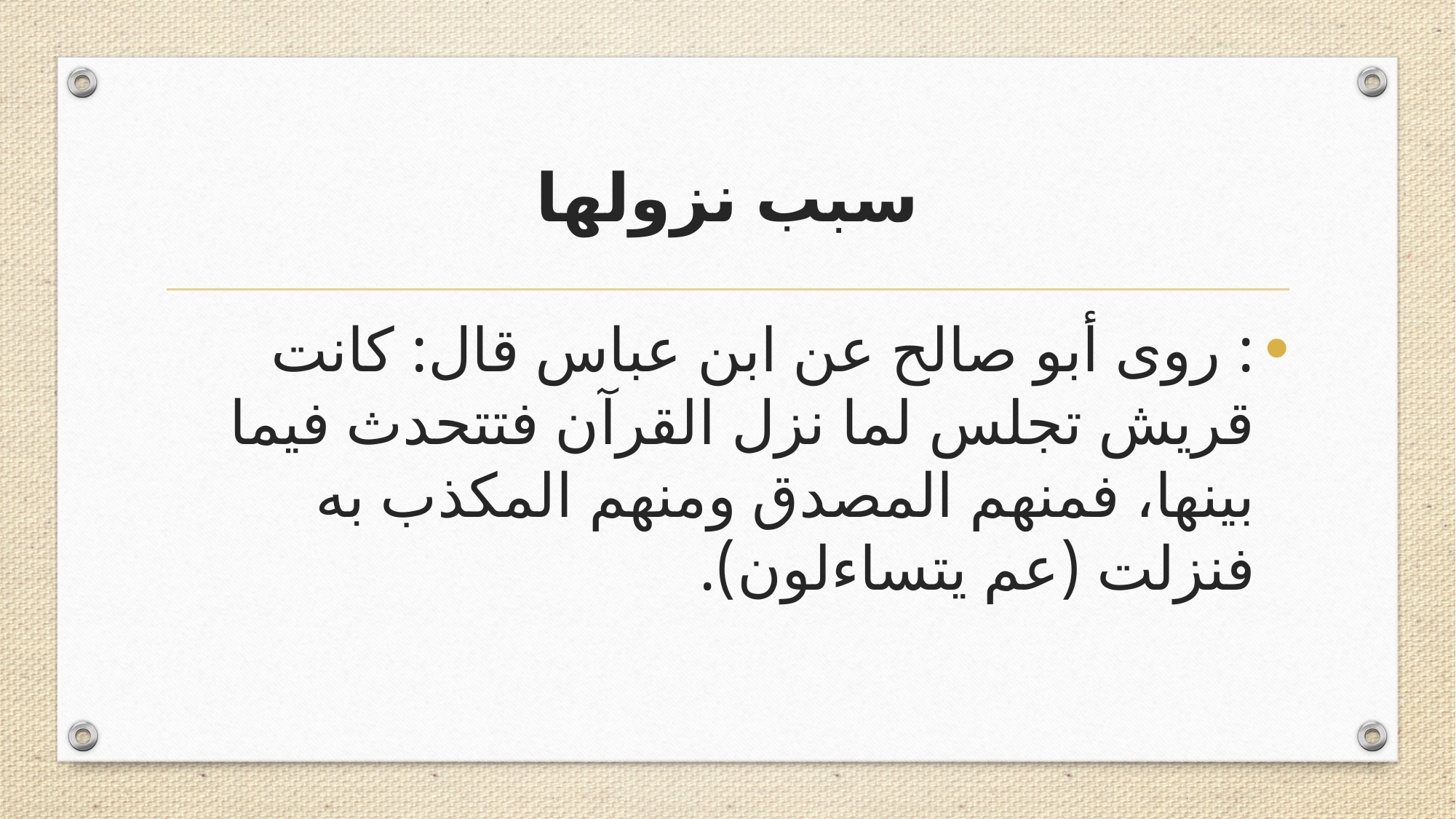

# سبب نزولها
: روى أبو صالح عن ابن عباس قال: كانت قريش تجلس لما نزل القرآن فتتحدث فيما بينها، فمنهم المصدق ومنهم المكذب به فنزلت (عم يتساءلون).